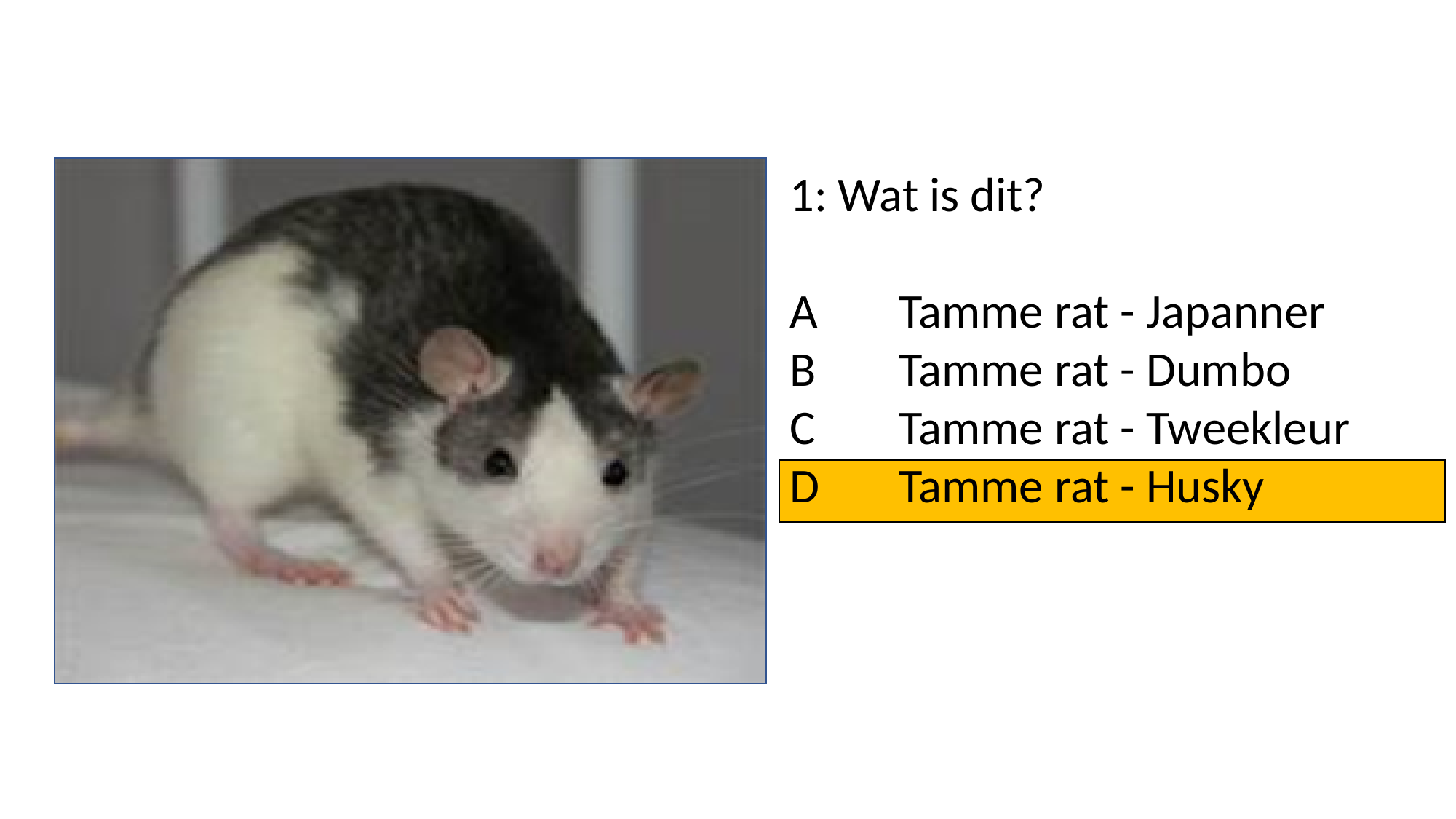

1: Wat is dit?

A	Tamme rat - Japanner
B	Tamme rat - Dumbo
C	Tamme rat - Tweekleur
D	Tamme rat - Husky